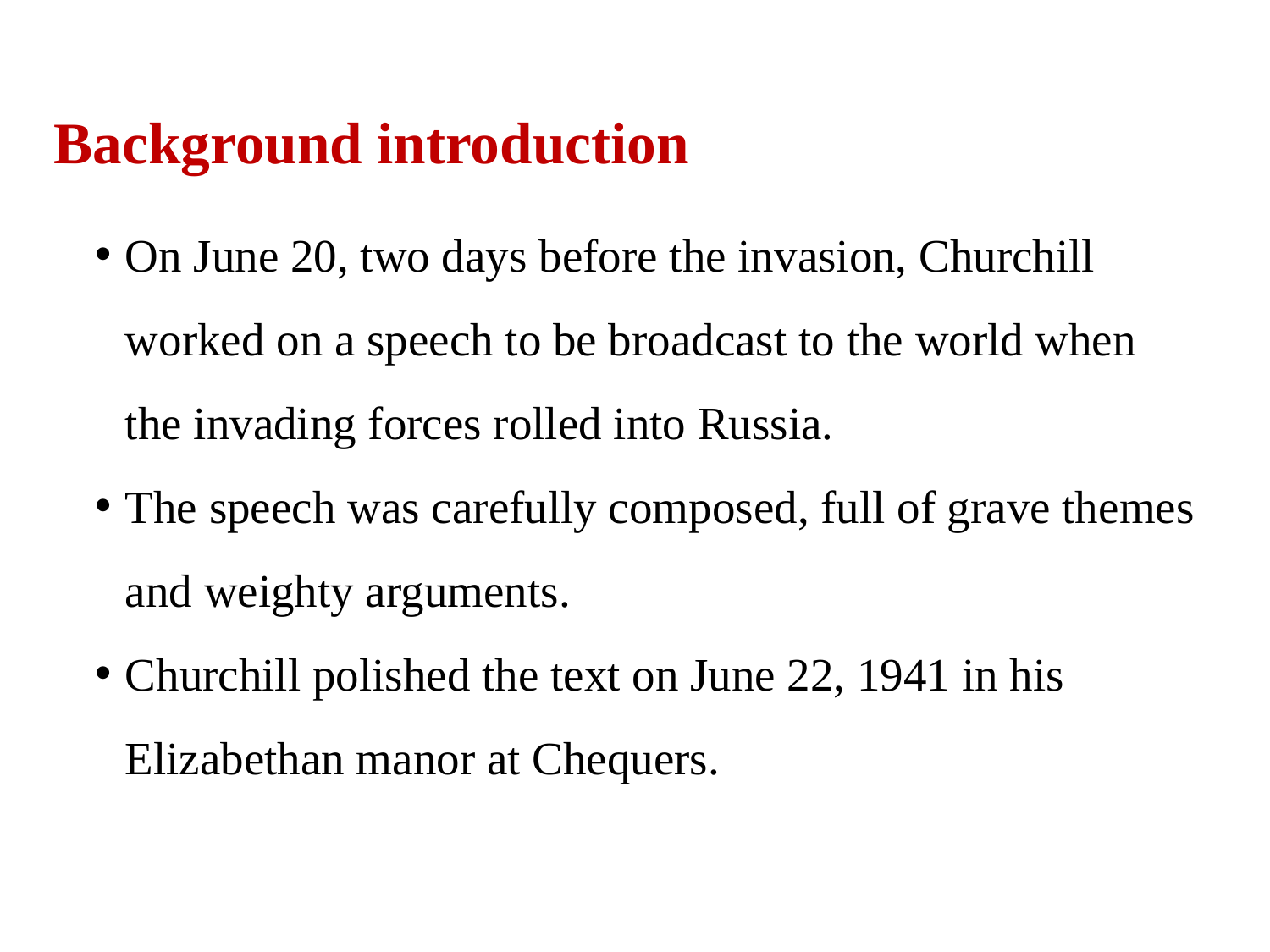

Background introduction

On June 20, two days before the invasion, Churchill worked on a speech to be broadcast to the world when the invading forces rolled into Russia.
The speech was carefully composed, full of grave themes and weighty arguments.
Churchill polished the text on June 22, 1941 in his Elizabethan manor at Chequers.